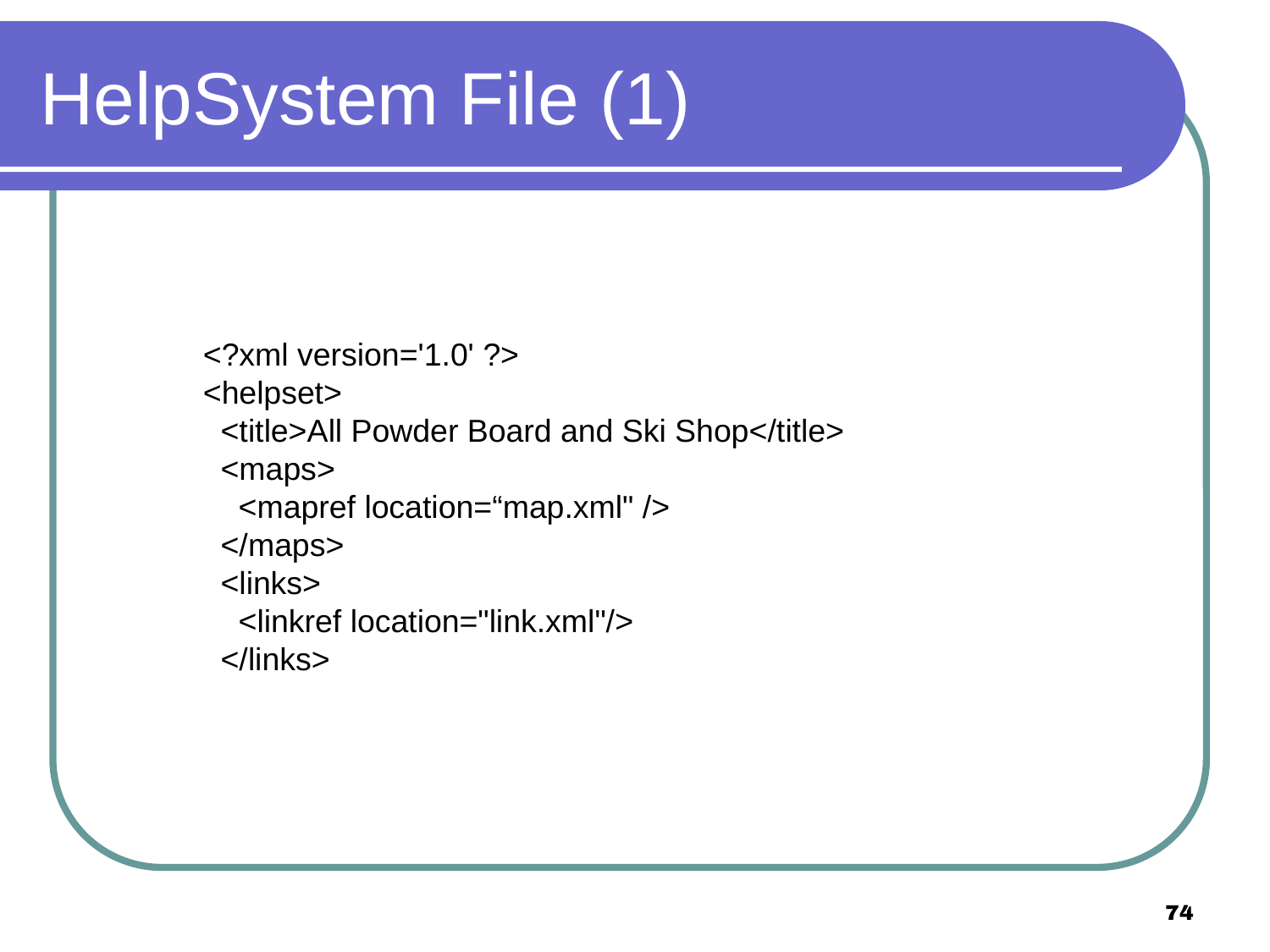

# HelpSystem File (1)
<?xml version='1.0' ?>
<helpset>
  <title>All Powder Board and Ski Shop</title>
  <maps>
    <mapref location=“map.xml" />
  </maps>
  <links>
    <linkref location="link.xml"/>
  </links>
74